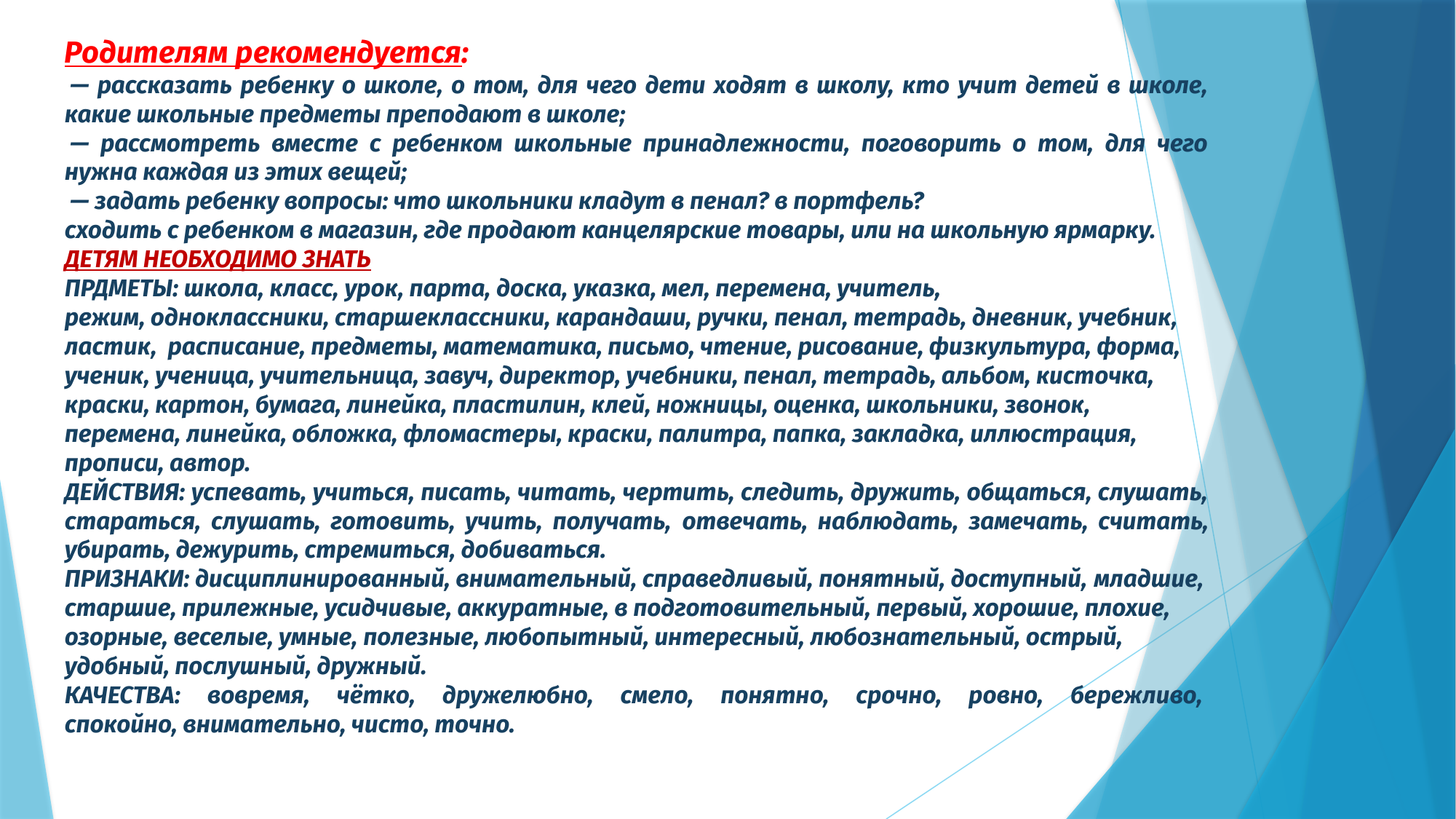

Родителям рекомендуется:
 — рассказать ребенку о школе, о том, для чего дети ходят в школу, кто учит детей в школе, какие школьные предметы преподают в школе;
 — рассмотреть вместе с ребенком школьные принадлежности, поговорить о том, для чего нужна каждая из этих вещей;
 — задать ребенку вопросы: что школьники кладут в пенал? в портфель?
сходить с ребенком в магазин, где продают канцелярские товары, или на школьную ярмарку.
ДЕТЯМ НЕОБХОДИМО ЗНАТЬ
ПРДМЕТЫ: школа, класс, урок, парта, доска, указка, мел, перемена, учитель, режим, одноклассники, старшеклассники, карандаши, ручки, пенал, тетрадь, дневник, учебник, ластик,  расписание, предметы, математика, письмо, чтение, рисование, физкультура, форма, ученик, ученица, учительница, завуч, директор, учебники, пенал, тетрадь, альбом, кисточка, краски, картон, бумага, линейка, пластилин, клей, ножницы, оценка, школьники, звонок, перемена, линейка, обложка, фломастеры, краски, палитра, папка, закладка, иллюстрация, прописи, автор.
ДЕЙСТВИЯ: успевать, учиться, писать, читать, чертить, следить, дружить, общаться, слушать, стараться, слушать, готовить, учить, получать, отвечать, наблюдать, замечать, считать, убирать, дежурить, стремиться, добиваться.
ПРИЗНАКИ: дисциплинированный, внимательный, справедливый, понятный, доступный, младшие, старшие, прилежные, усидчивые, аккуратные, в подготовительный, первый, хорошие, плохие, озорные, веселые, умные, полезные, любопытный, интересный, любознательный, острый, удобный, послушный, дружный.
КАЧЕСТВА: вовремя, чётко, дружелюбно, смело, понятно, срочно, ровно, бережливо,  спокойно, внимательно, чисто, точно.